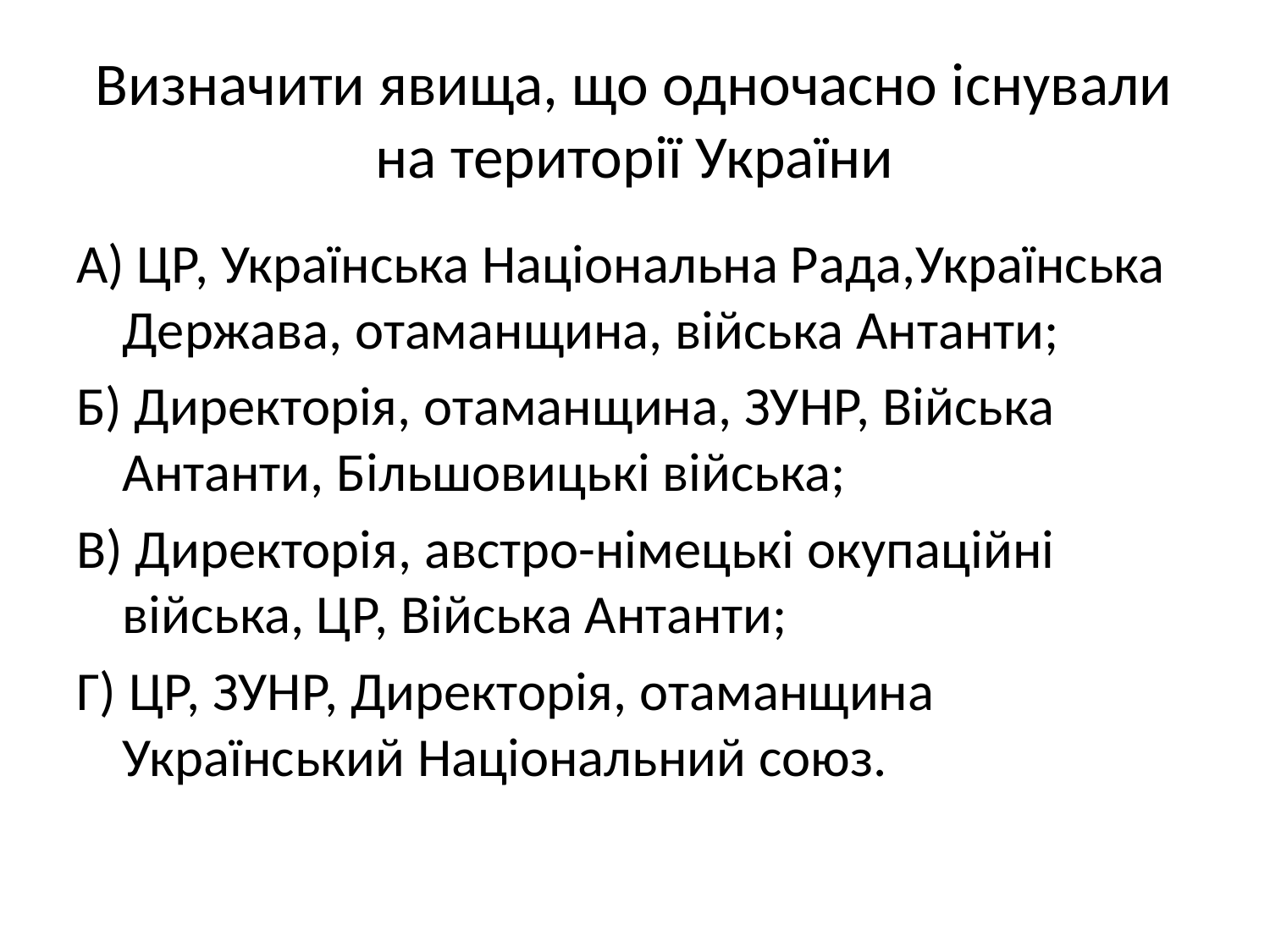

# Визначити явища, що одночасно існували на території України
А) ЦР, Українська Національна Рада,Українська Держава, отаманщина, війська Антанти;
Б) Директорія, отаманщина, ЗУНР, Війська Антанти, Більшовицькі війська;
В) Директорія, австро-німецькі окупаційні війська, ЦР, Війська Антанти;
Г) ЦР, ЗУНР, Директорія, отаманщина Український Національний союз.